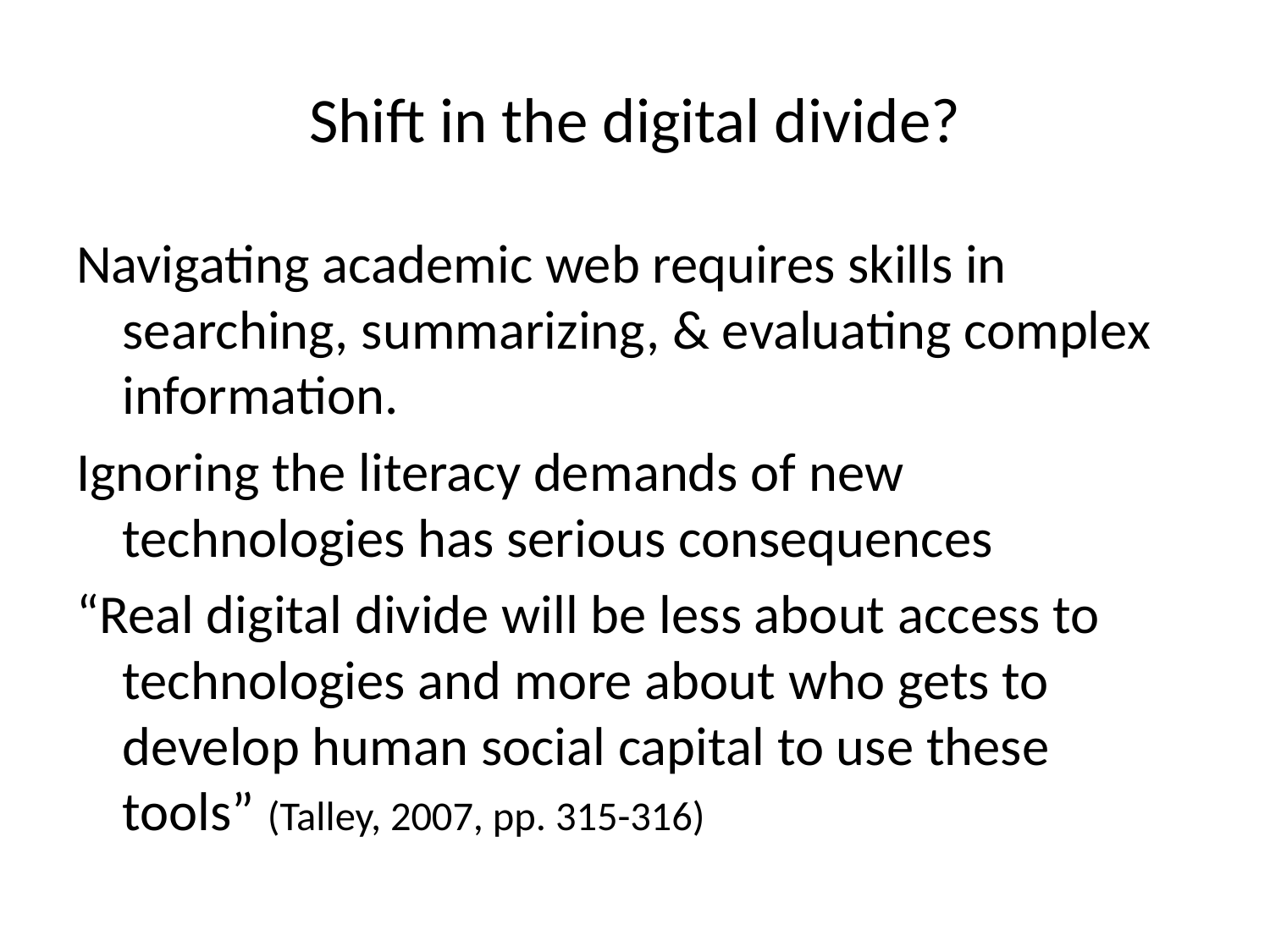

# Shift in the digital divide?
Navigating academic web requires skills in searching, summarizing, & evaluating complex information.
Ignoring the literacy demands of new technologies has serious consequences
“Real digital divide will be less about access to technologies and more about who gets to develop human social capital to use these tools” (Talley, 2007, pp. 315-316)